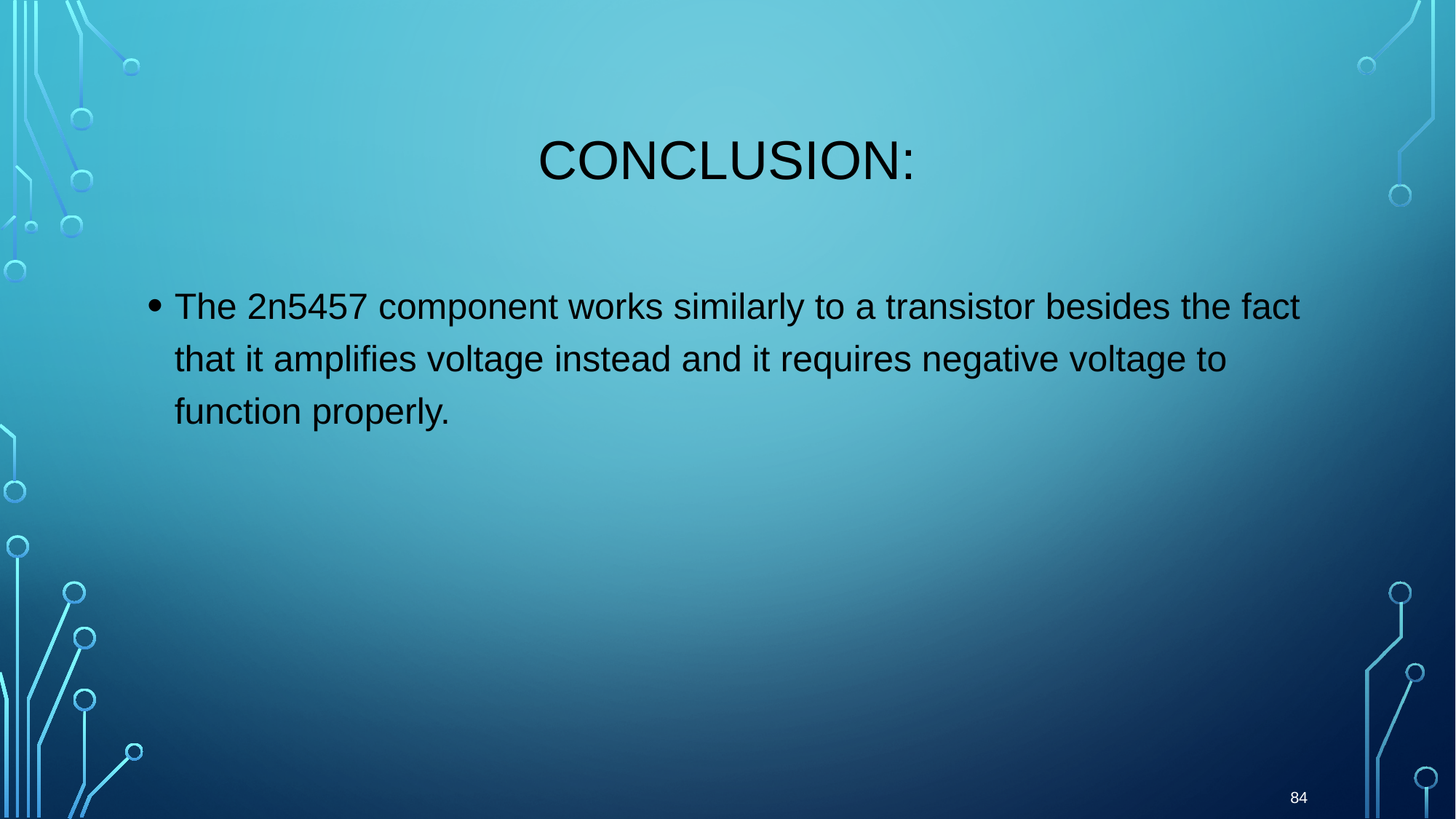

# Conclusion:
The 2n5457 component works similarly to a transistor besides the fact that it amplifies voltage instead and it requires negative voltage to function properly.
84